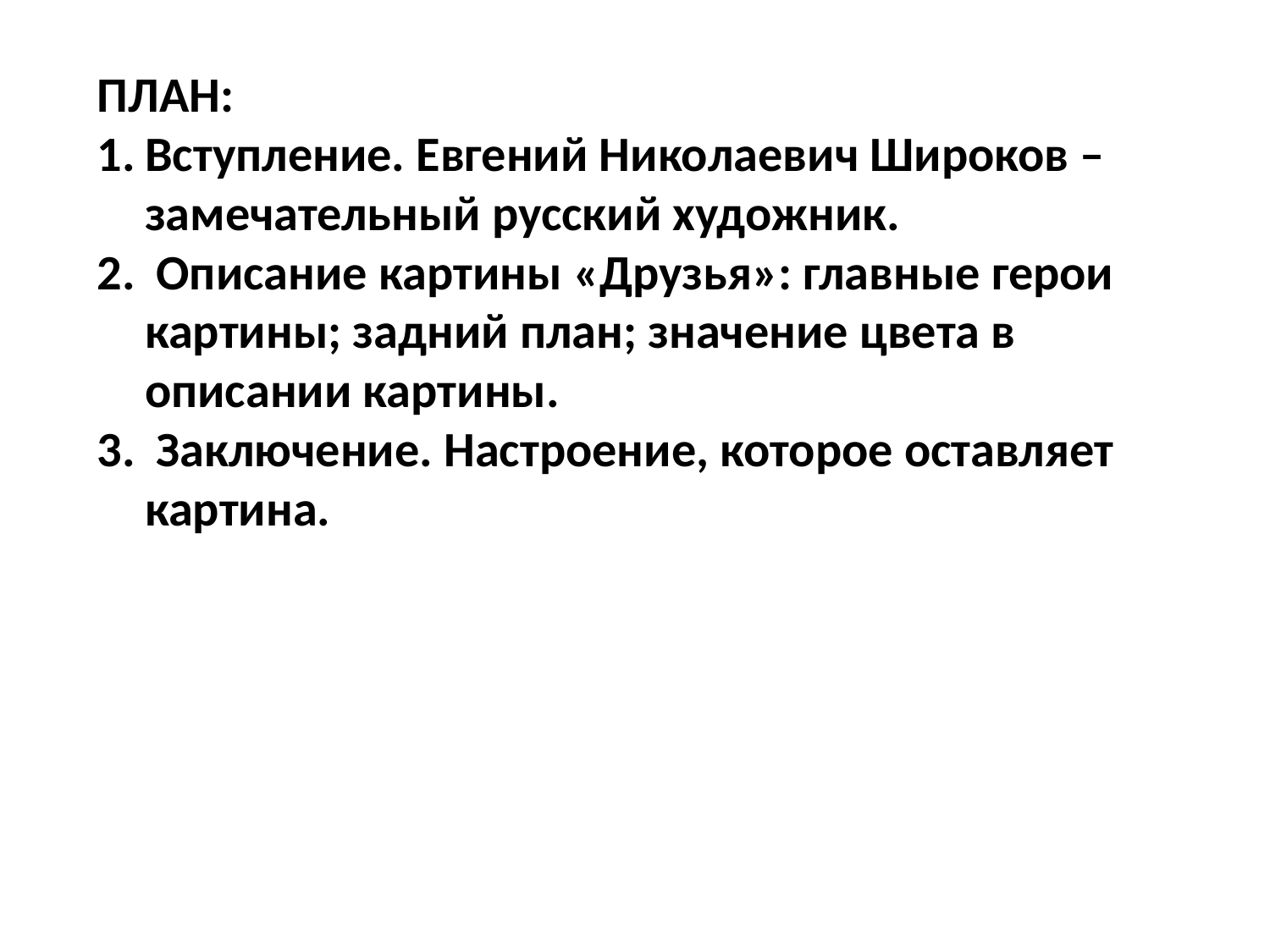

ПЛАН:
Вступление. Евгений Николаевич Широков – замечательный русский художник.
 Описание картины «Друзья»: главные герои картины; задний план; значение цвета в описании картины.
 Заключение. Настроение, которое оставляет картина.